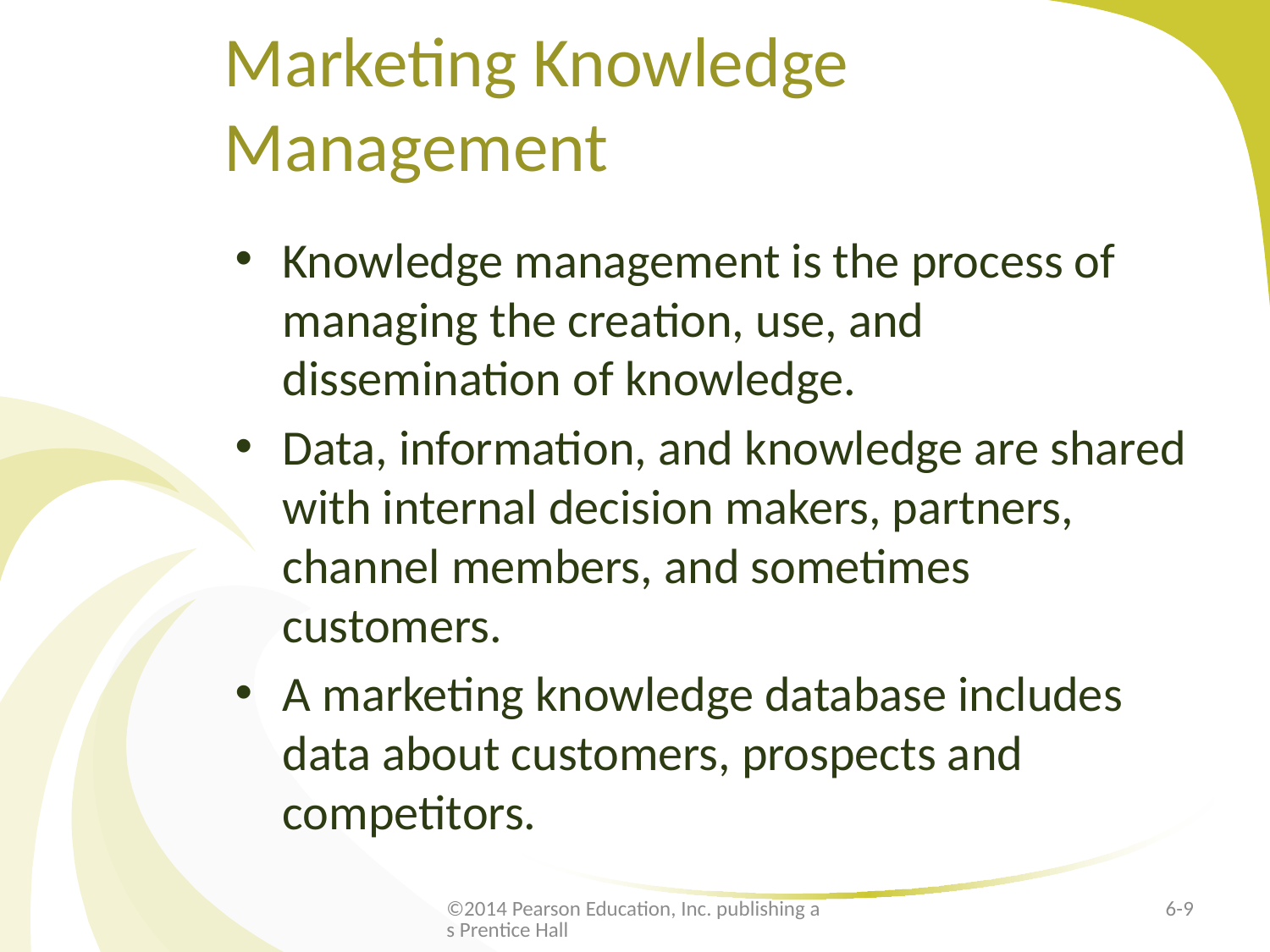

# Marketing Knowledge Management
Knowledge management is the process of managing the creation, use, and dissemination of knowledge.
Data, information, and knowledge are shared with internal decision makers, partners, channel members, and sometimes customers.
A marketing knowledge database includes data about customers, prospects and competitors.
©2014 Pearson Education, Inc. publishing as Prentice Hall
6-9